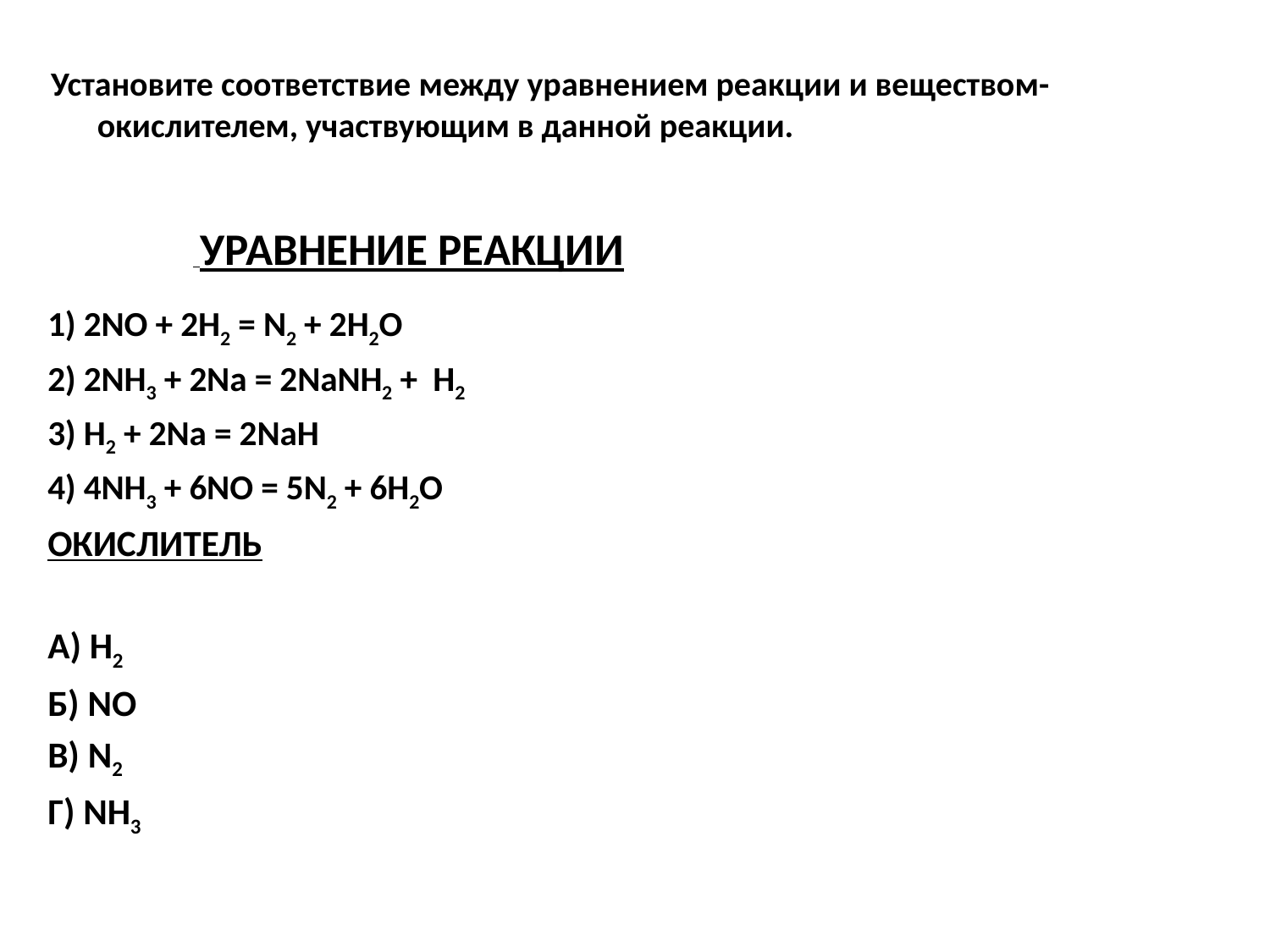

Установите соответствие между уравнением реакции и веществом-окислителем, участвующим в данной реакции.

                                             УРАВНЕНИЕ РЕАКЦИИ

1) 2NO + 2H2 = N2 + 2H2O
2) 2NH3 + 2Na = 2NaNH2 +  H2
3) H2 + 2Na = 2NaH
4) 4NH3 + 6NO = 5N2 + 6H2O
ОКИСЛИТЕЛЬ

А) H2
Б) NO
В) N2
Г) NH3